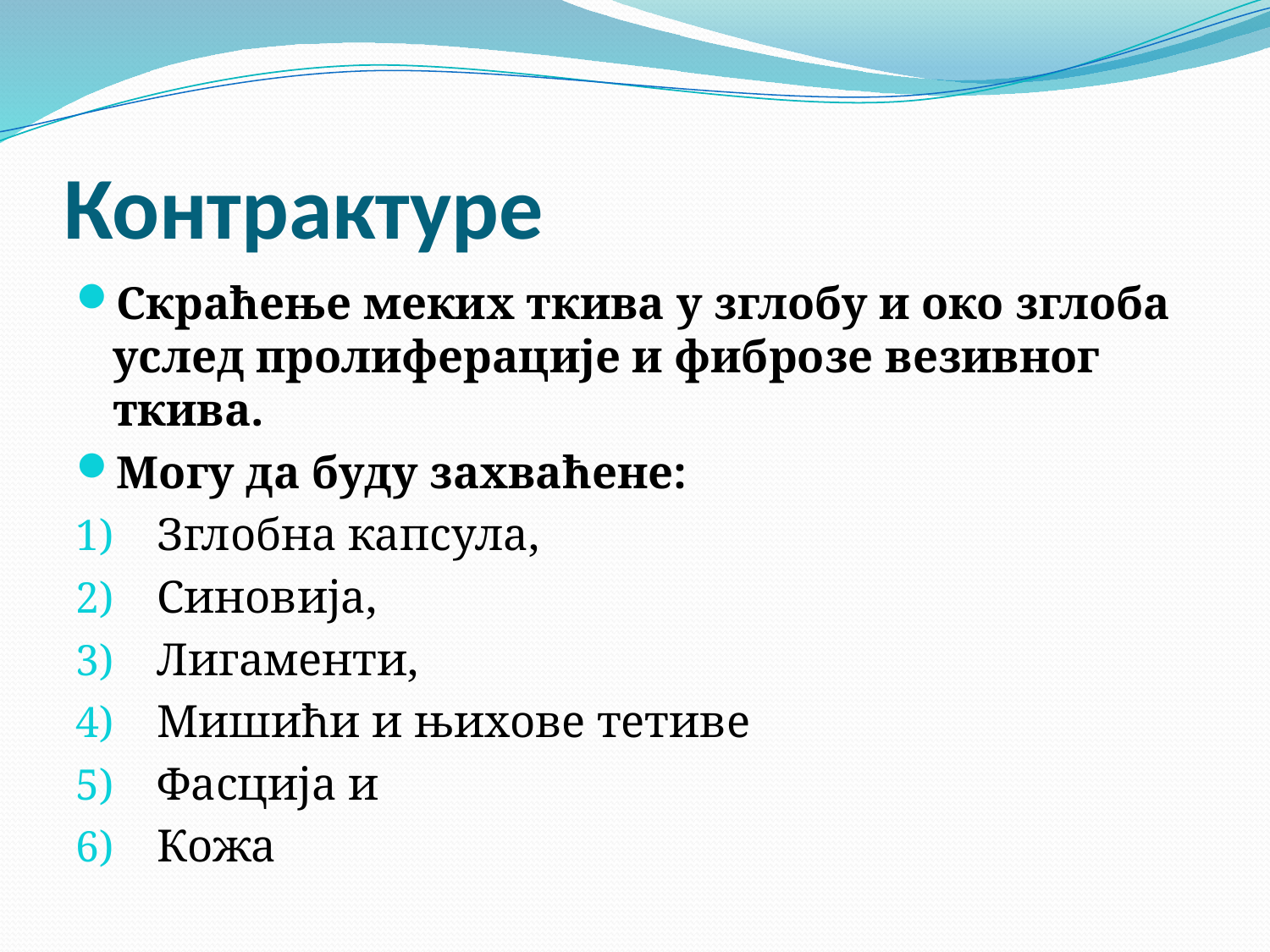

# Контрактуре
Скраћење меких ткива у зглобу и око зглоба услед пролиферације и фиброзе везивног ткива.
Могу да буду захваћене:
 Зглобна капсула,
 Синовија,
 Лигаменти,
 Мишићи и њихове тетиве
 Фасција и
 Кожа